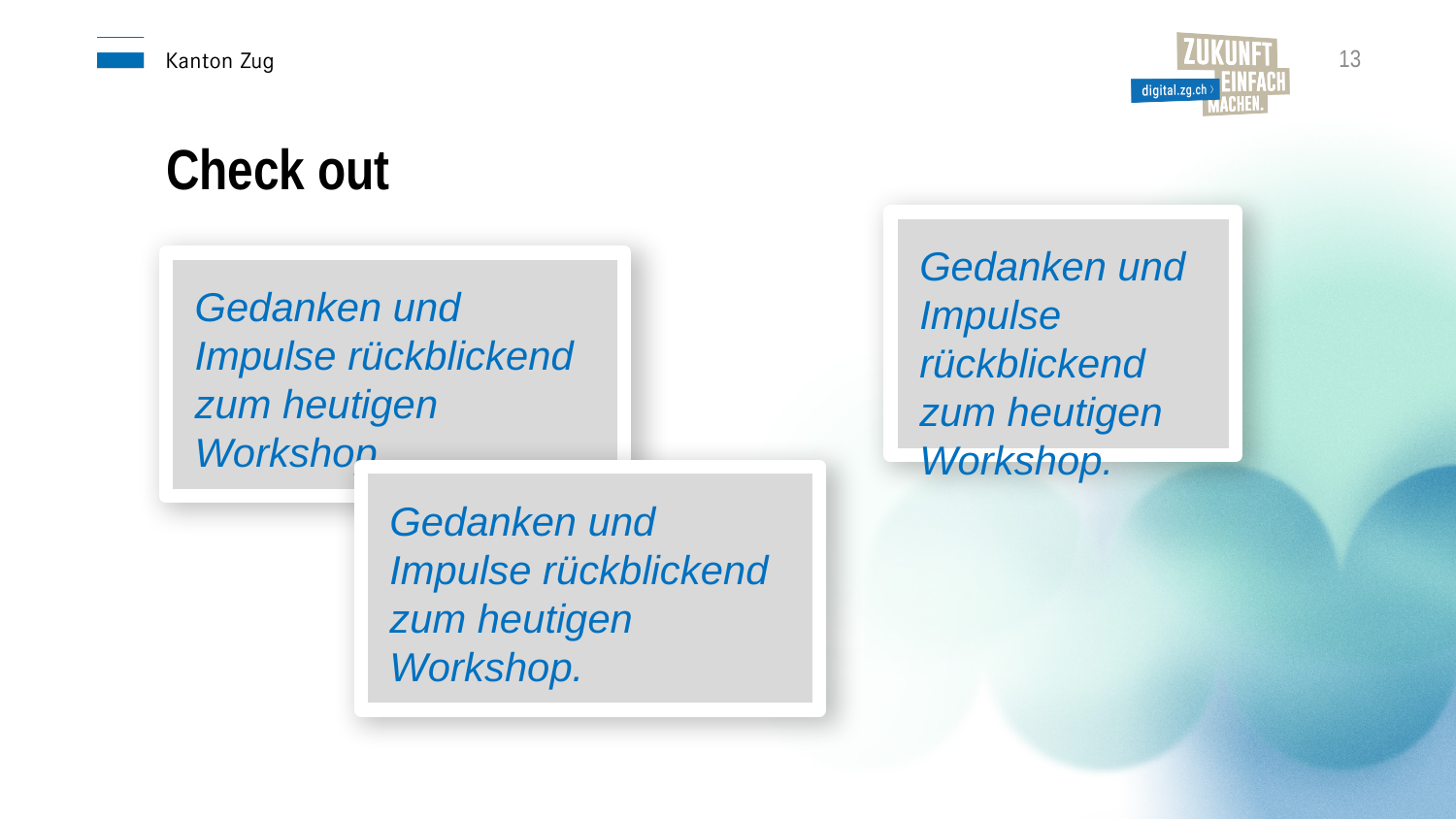

13
Check out
Gedanken und Impulse rückblickend zum heutigen Workshop.
Gedanken und Impulse rückblickend
zum heutigen Workshop.
Gedanken und Impulse rückblickend
zum heutigen Workshop.